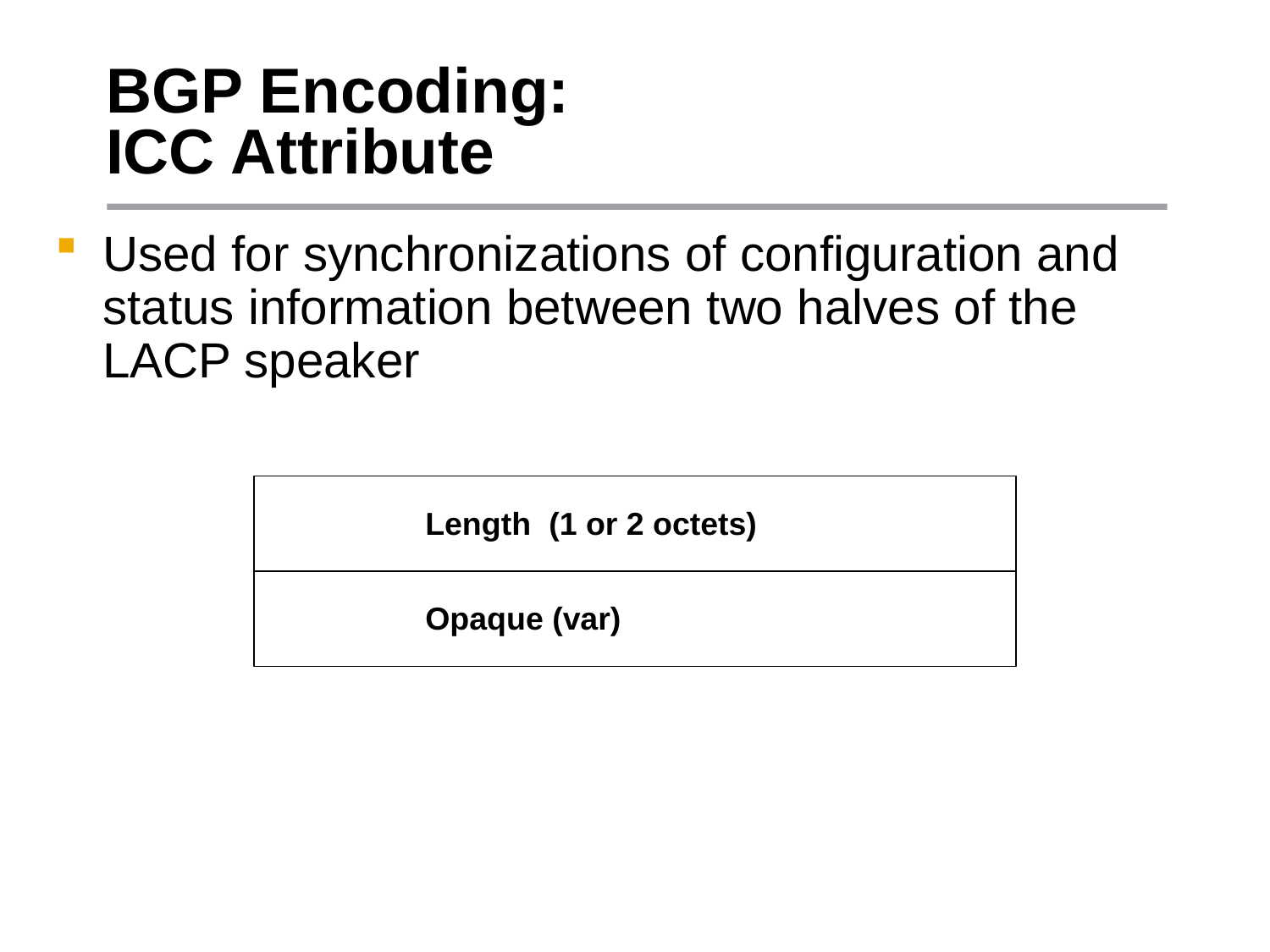

# BGP Encoding: ICC Attribute
Used for synchronizations of configuration and status information between two halves of the LACP speaker

Length  (1 or 2 octets)

Opaque (var)